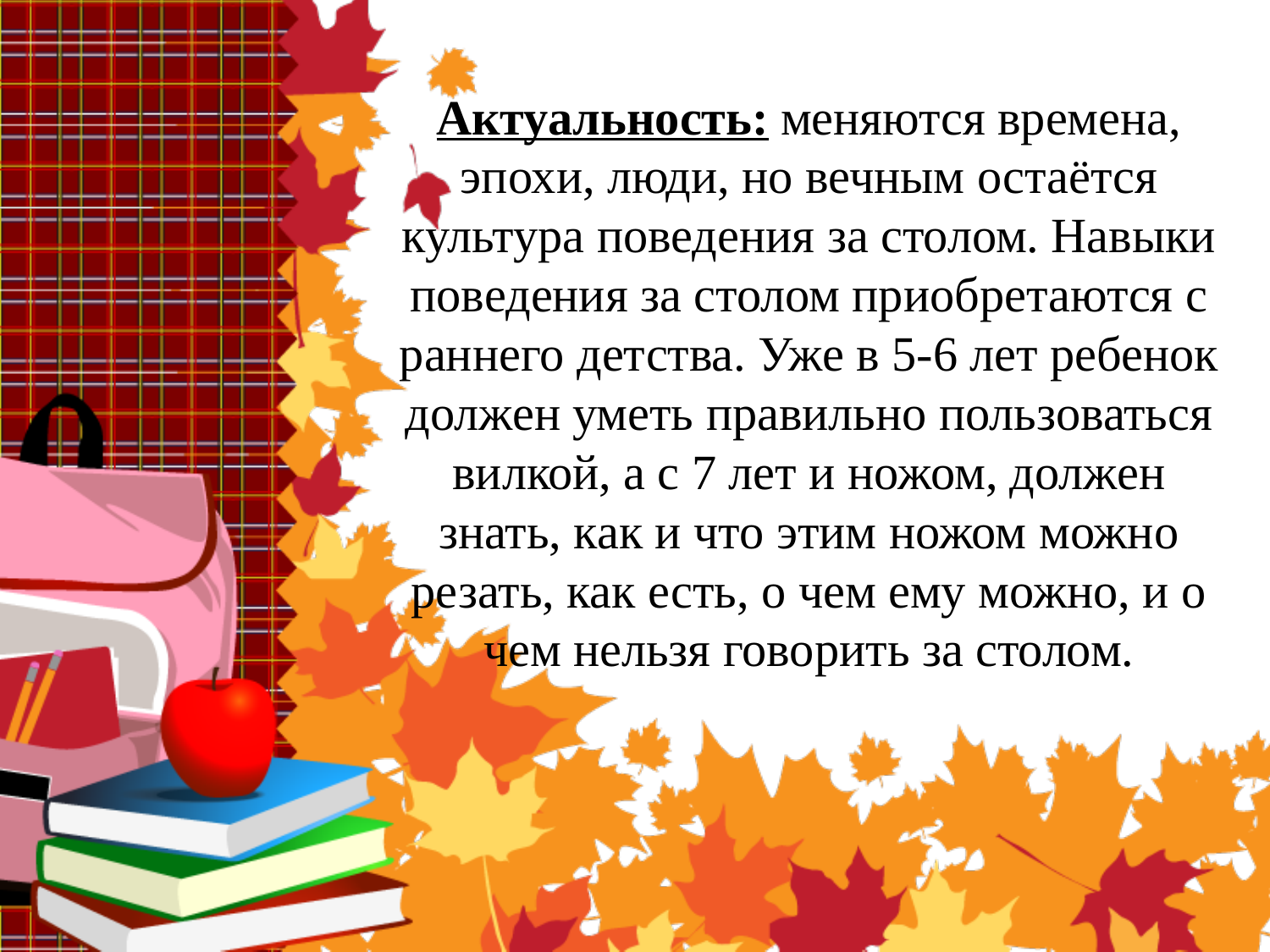

# Актуальность: меняются времена, эпохи, люди, но вечным остаётся культура поведения за столом. Навыки поведения за столом приобретаются с раннего детства. Уже в 5-6 лет ребенок должен уметь правильно пользоваться вилкой, а с 7 лет и ножом, должен знать, как и что этим ножом можно резать, как есть, о чем ему можно, и о чем нельзя говорить за столом.